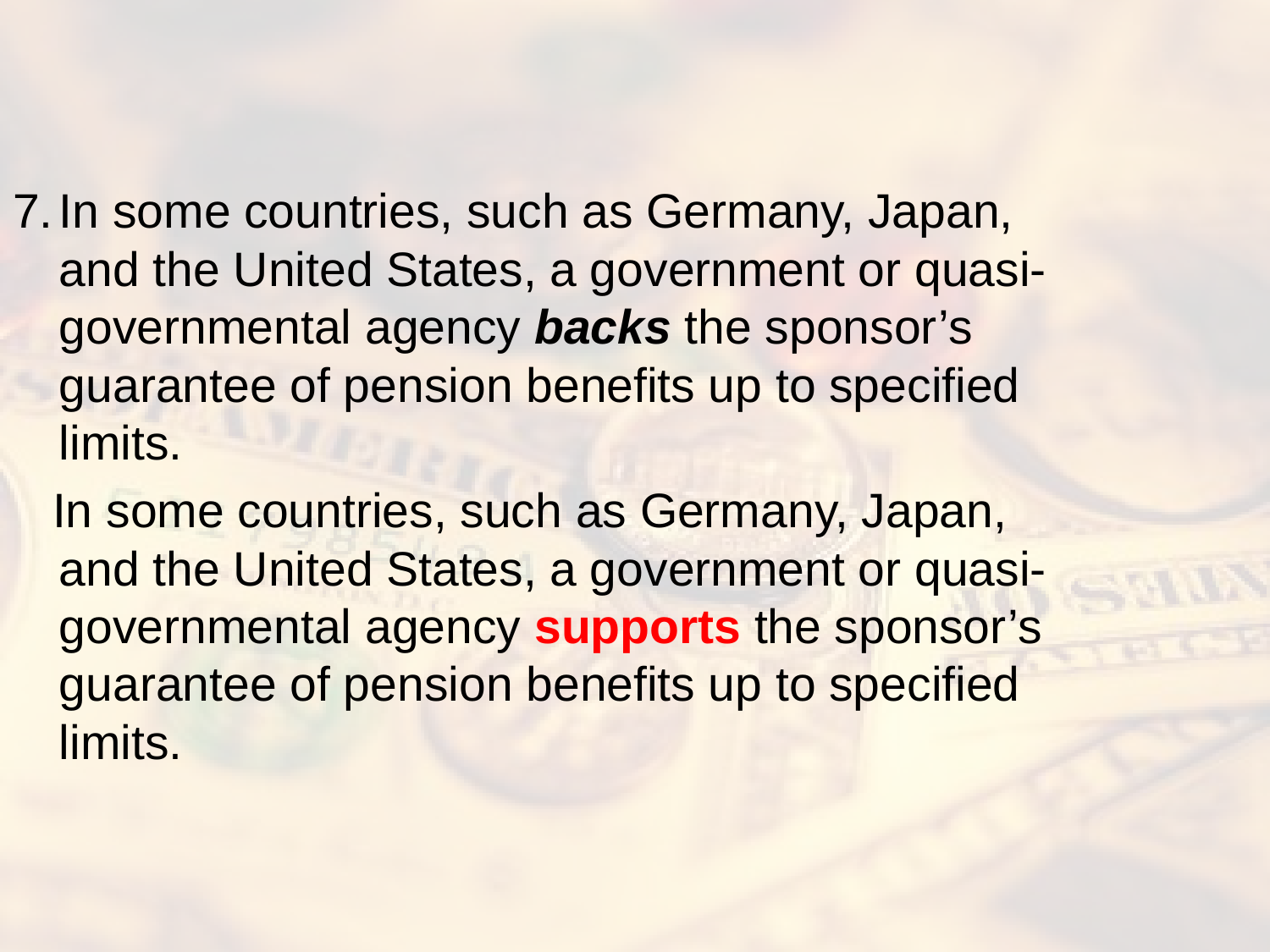

#

7.	In some countries, such as Germany, Japan, and the United States, a government or quasi-governmental agency backs the sponsor’s guarantee of pension benefits up to specified limits.
   In some countries, such as Germany, Japan, and the United States, a government or quasi-governmental agency supports the sponsor’s guarantee of pension benefits up to specified limits.